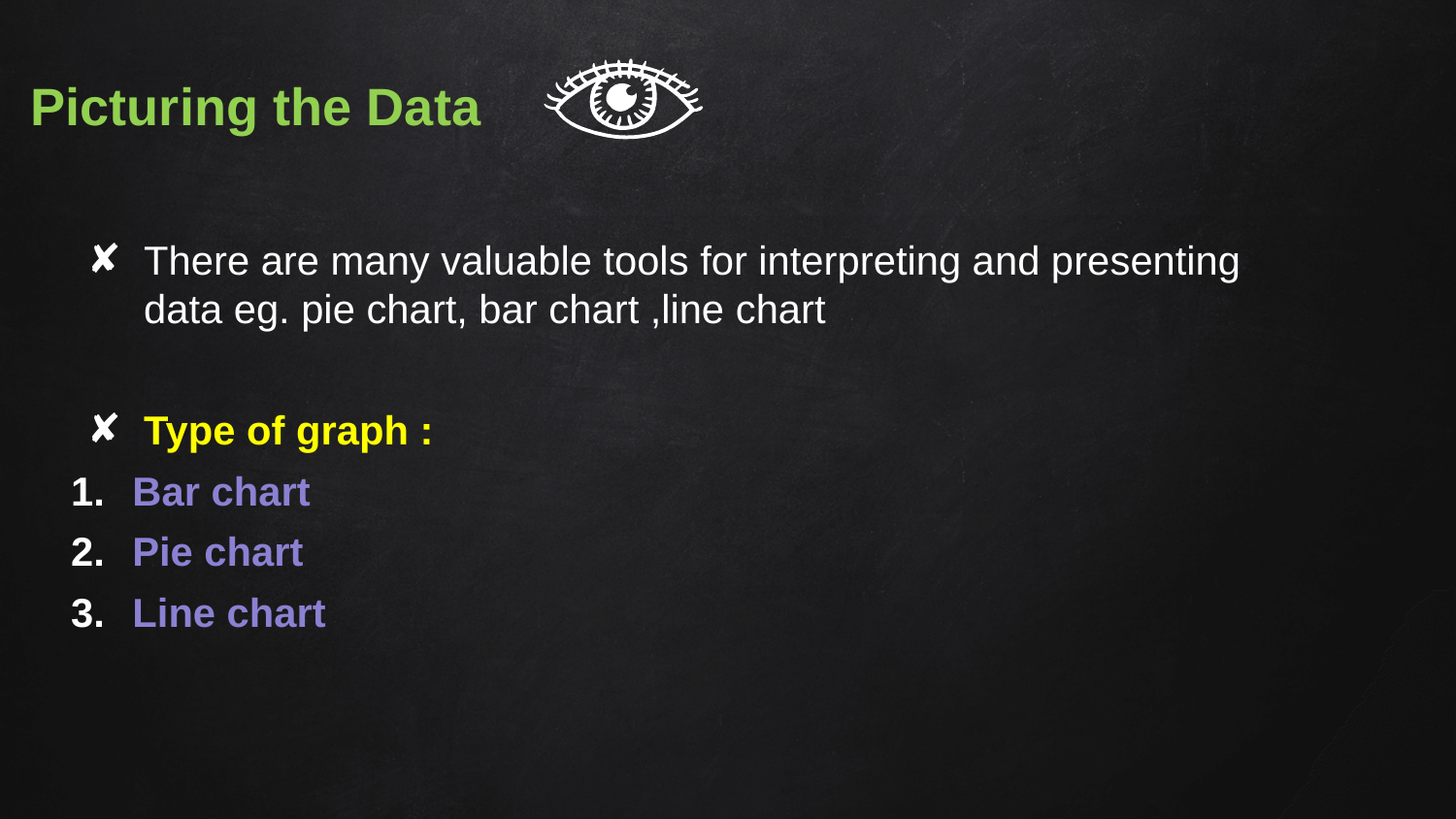

# Picturing the Data

There are many valuable tools for interpreting and presenting data eg. pie chart, bar chart ,line chart

Type of graph :
Bar chart
Pie chart
Line chart